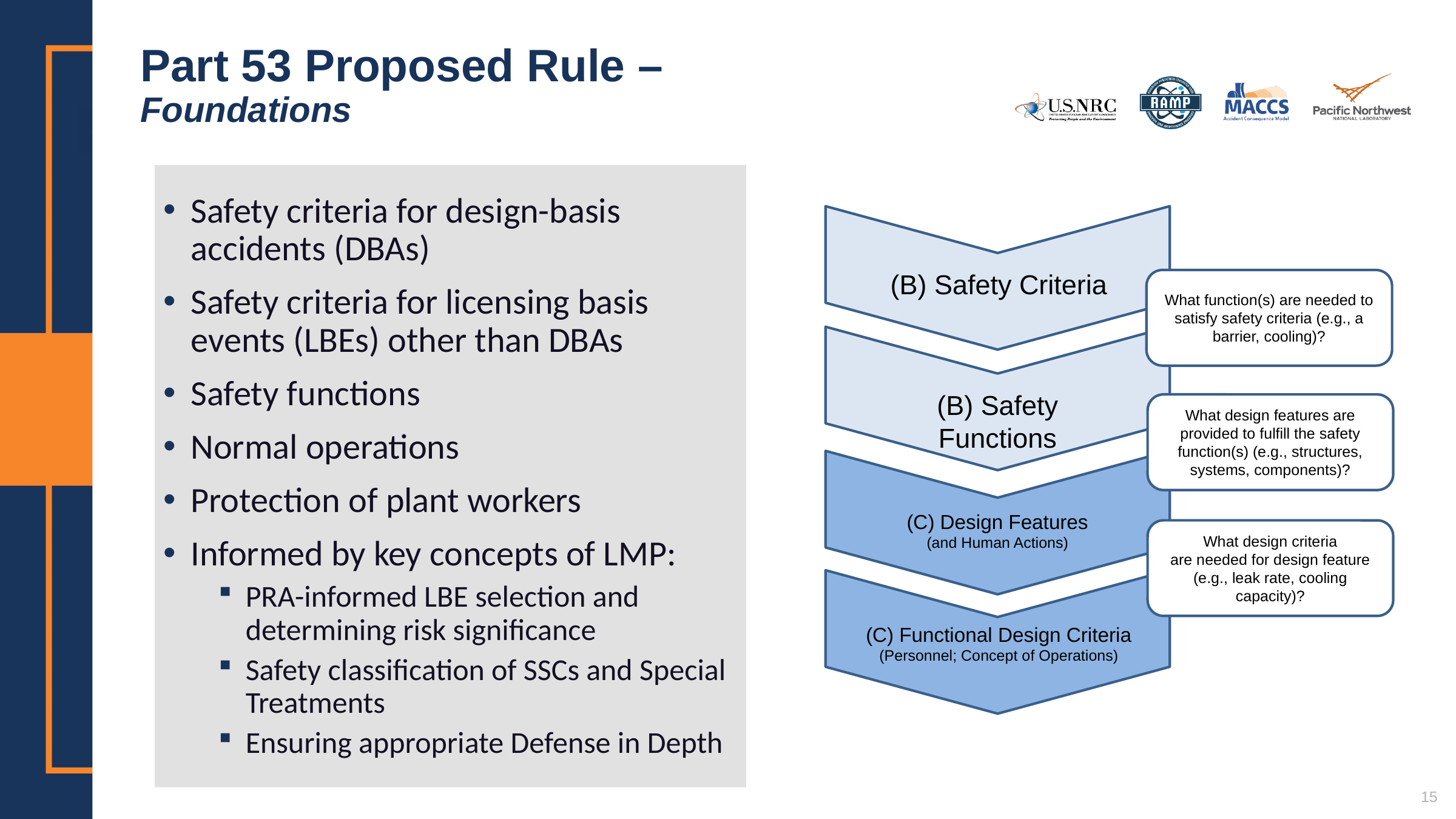

# Part 53 Proposed Rule – Foundations
Safety criteria for design-basis accidents (DBAs)
Safety criteria for licensing basis events (LBEs) other than DBAs
Safety functions
Normal operations
Protection of plant workers
Informed by key concepts of LMP:
PRA-informed LBE selection and determining risk significance
Safety classification of SSCs and Special Treatments
Ensuring appropriate Defense in Depth

(B) Safety Criteria
What function(s) are needed to satisfy safety criteria (e.g., a barrier, cooling)?

(B) Safety Functions
What design features are provided to fulfill the safety function(s) (e.g., structures, systems, components)?

(C) Design Features
(and Human Actions)
What design criteria
are needed for design feature (e.g., leak rate, cooling capacity)?
(C) Functional Design Criteria
(Personnel; Concept of Operations)
15